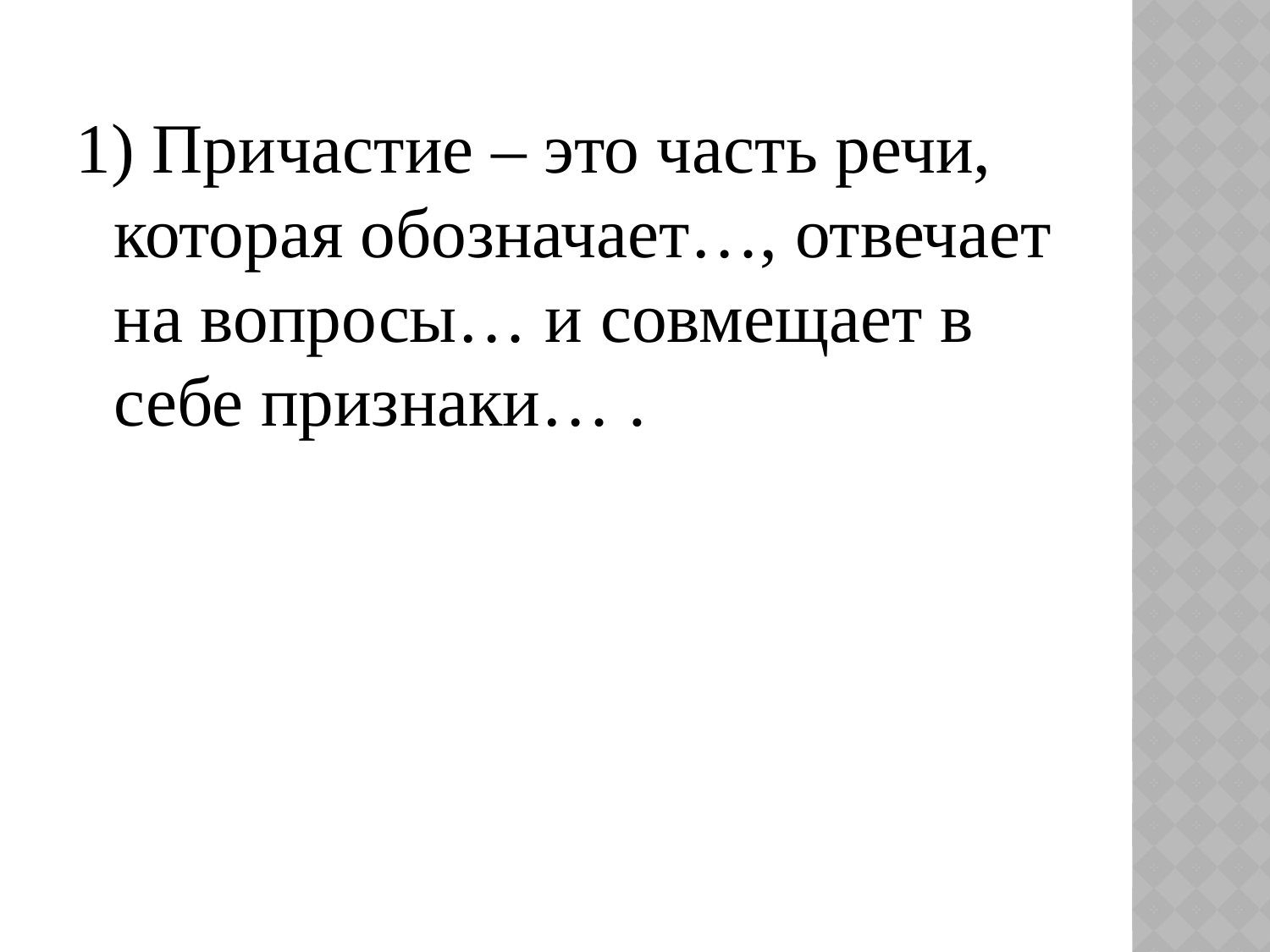

1) Причастие – это часть речи, которая обозначает…, отвечает на вопросы… и совмещает в себе признаки… .